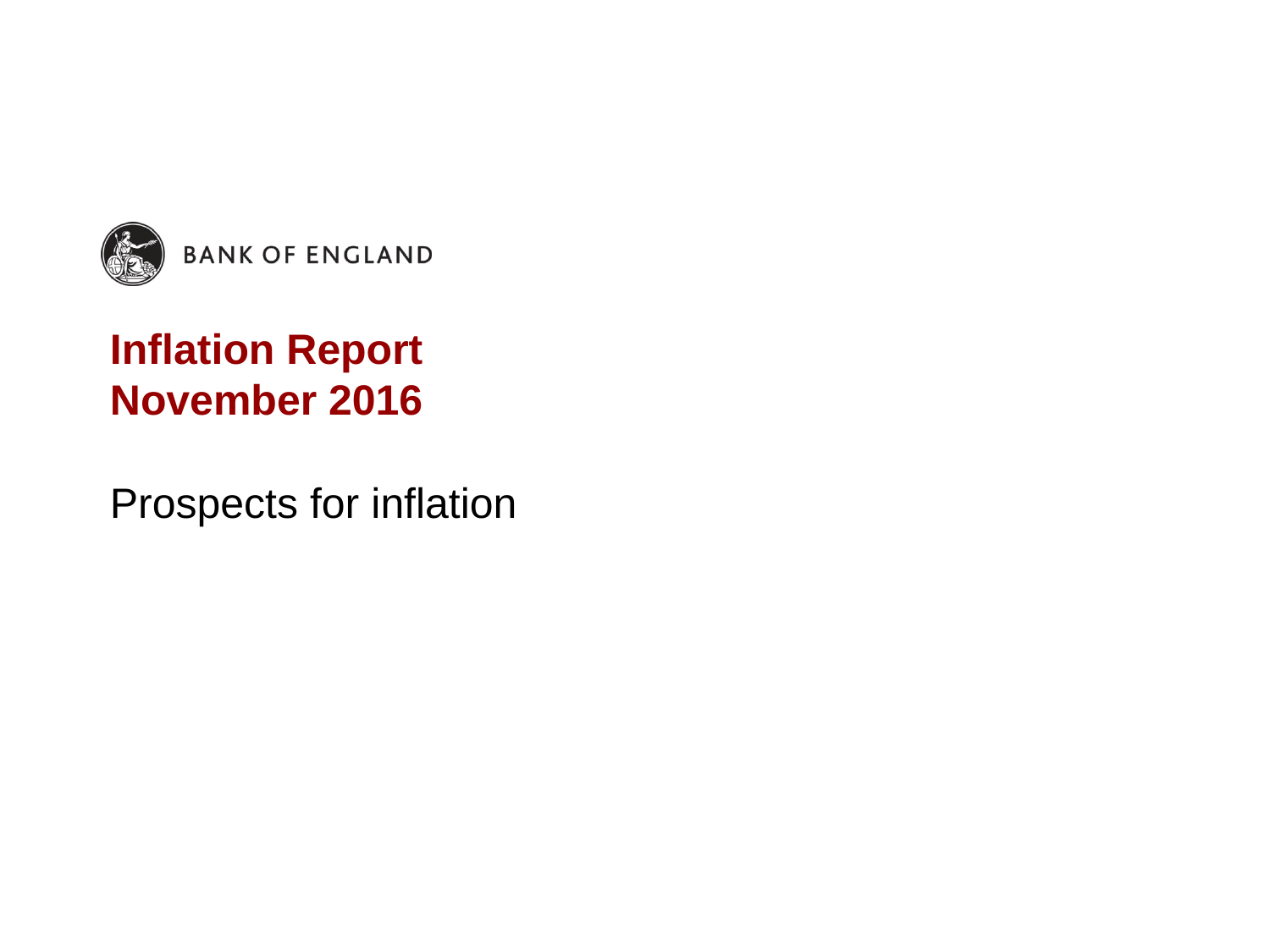

# Inflation Report November 2016
Prospects for inflation